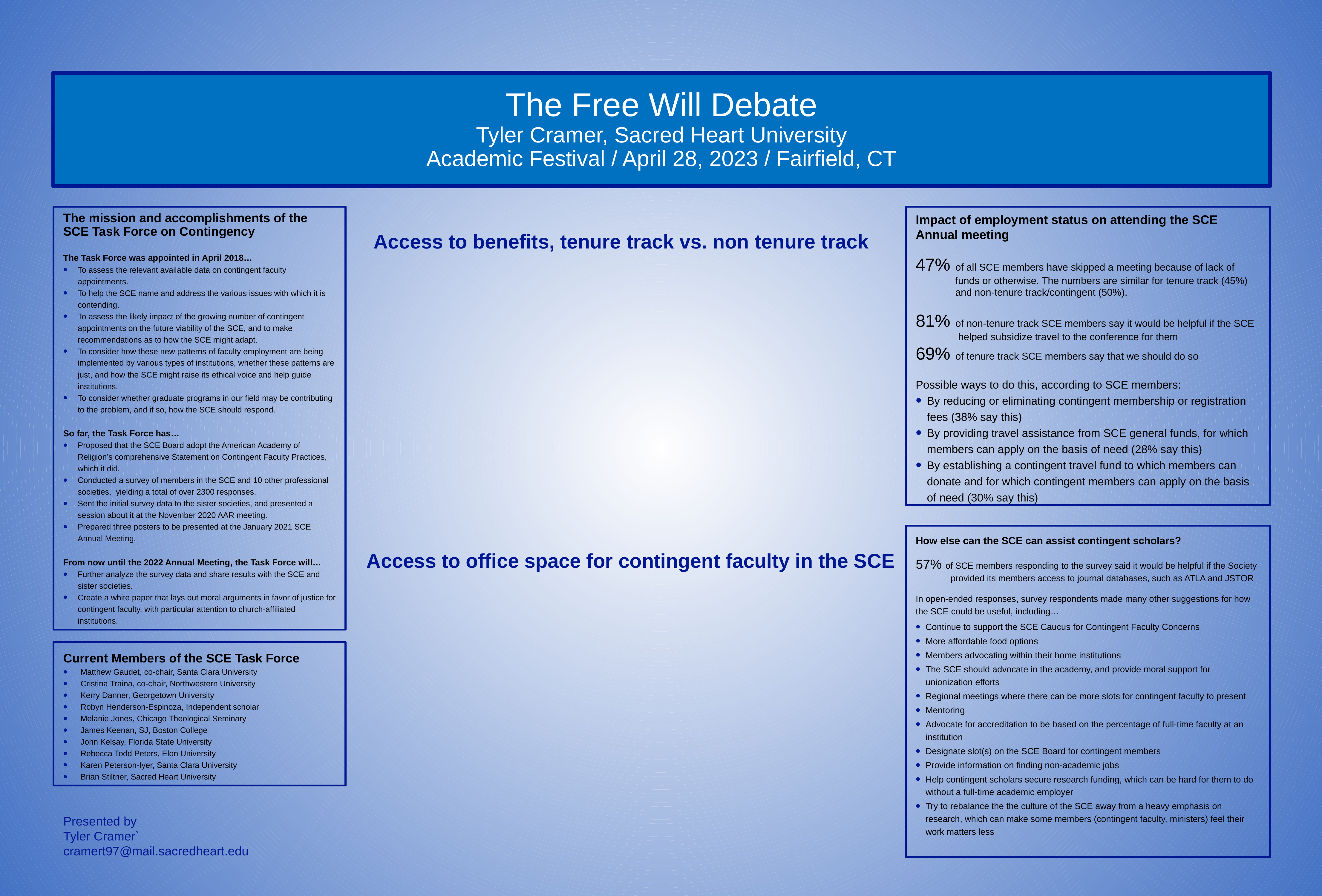

# The Free Will Debate Tyler Cramer, Sacred Heart University Academic Festival / April 28, 2023 / Fairfield, CT
The mission and accomplishments of the SCE Task Force on Contingency

The Task Force was appointed in April 2018…
To assess the relevant available data on contingent faculty appointments.
To help the SCE name and address the various issues with which it is contending.
To assess the likely impact of the growing number of contingent appointments on the future viability of the SCE, and to make recommendations as to how the SCE might adapt.
To consider how these new patterns of faculty employment are being implemented by various types of institutions, whether these patterns are just, and how the SCE might raise its ethical voice and help guide institutions.
To consider whether graduate programs in our field may be contributing to the problem, and if so, how the SCE should respond.

So far, the Task Force has…
Proposed that the SCE Board adopt the American Academy of Religion’s comprehensive Statement on Contingent Faculty Practices, which it did.
Conducted a survey of members in the SCE and 10 other professional societies,  yielding a total of over 2300 responses.
Sent the initial survey data to the sister societies, and presented a session about it at the November 2020 AAR meeting.
Prepared three posters to be presented at the January 2021 SCE Annual Meeting.

From now until the 2022 Annual Meeting, the Task Force will…
Further analyze the survey data and share results with the SCE and sister societies.
Create a white paper that lays out moral arguments in favor of justice for contingent faculty, with particular attention to church-affiliated institutions.
Impact of employment status on attending the SCE Annual meeting

47% of all SCE members have skipped a meeting because of lack of funds or otherwise. The numbers are similar for tenure track (45%) and non-tenure track/contingent (50%).

81% of non-tenure track SCE members say it would be helpful if the SCE helped subsidize travel to the conference for them
69% of tenure track SCE members say that we should do so

Possible ways to do this, according to SCE members:
By reducing or eliminating contingent membership or registration fees (38% say this)
By providing travel assistance from SCE general funds, for which members can apply on the basis of need (28% say this)
By establishing a contingent travel fund to which members can donate and for which contingent members can apply on the basis of need (30% say this)
Access to benefits, tenure track vs. non tenure track
How else can the SCE can assist contingent scholars?

57% of SCE members responding to the survey said it would be helpful if the Society provided its members access to journal databases, such as ATLA and JSTOR

In open-ended responses, survey respondents made many other suggestions for how the SCE could be useful, including…
Continue to support the SCE Caucus for Contingent Faculty Concerns
More affordable food options
Members advocating within their home institutions
The SCE should advocate in the academy, and provide moral support for unionization efforts
Regional meetings where there can be more slots for contingent faculty to present
Mentoring
Advocate for accreditation to be based on the percentage of full-time faculty at an institution
Designate slot(s) on the SCE Board for contingent members
Provide information on finding non-academic jobs
Help contingent scholars secure research funding, which can be hard for them to do without a full-time academic employer
Try to rebalance the the culture of the SCE away from a heavy emphasis on research, which can make some members (contingent faculty, ministers) feel their work matters less

Access to office space for contingent faculty in the SCE
Current Members of the SCE Task Force
Matthew Gaudet, co-chair, Santa Clara University
Cristina Traina, co-chair, Northwestern University
Kerry Danner, Georgetown University
Robyn Henderson-Espinoza, Independent scholar
Melanie Jones, Chicago Theological Seminary
James Keenan, SJ, Boston College
John Kelsay, Florida State University
Rebecca Todd Peters, Elon University
Karen Peterson-Iyer, Santa Clara University
Brian Stiltner, Sacred Heart University
Presented by
Tyler Cramer`
cramert97@mail.sacredheart.edu